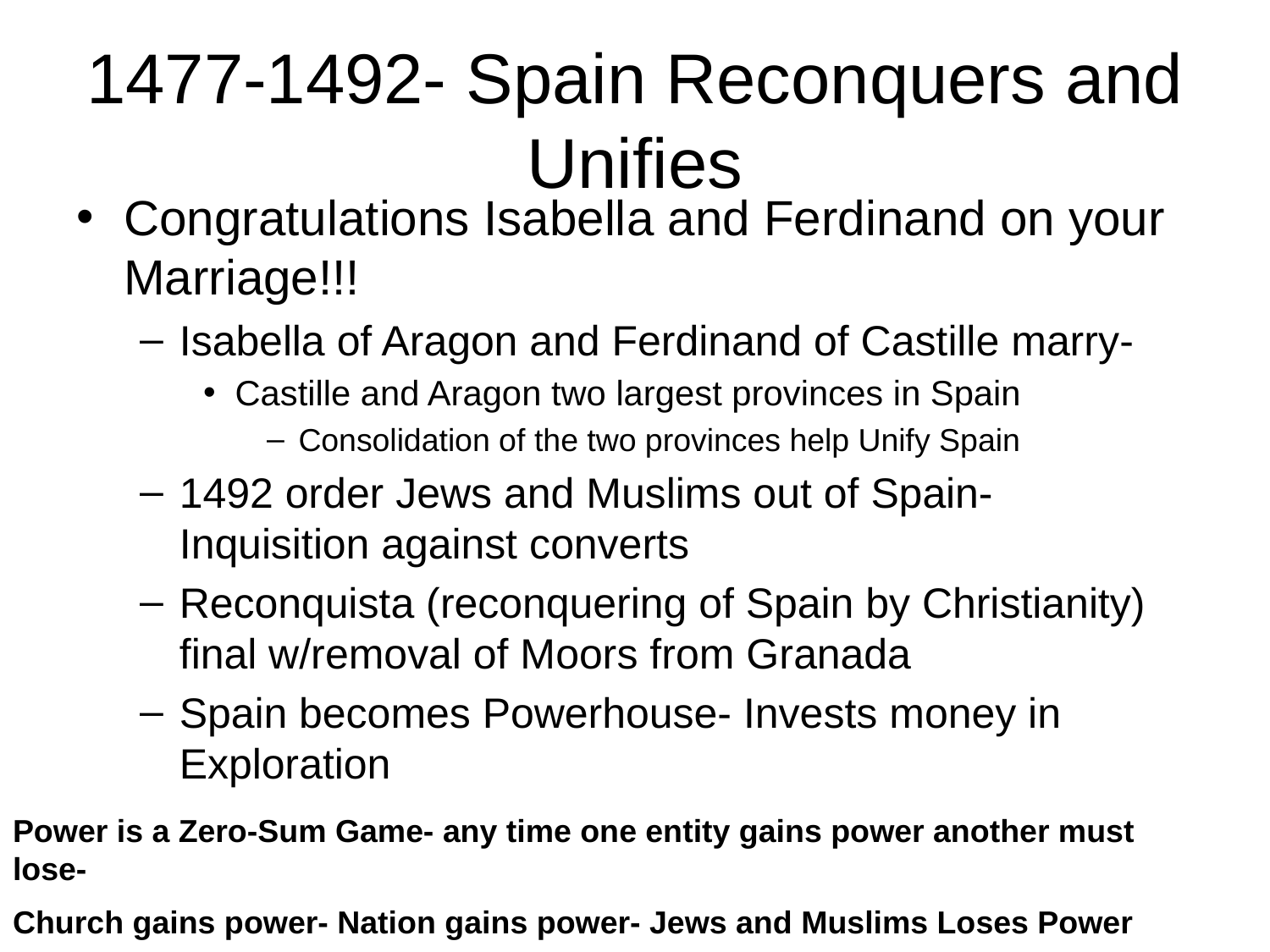

# 1477-1492- Spain Reconquers and Unifies
Congratulations Isabella and Ferdinand on your Marriage!!!
Isabella of Aragon and Ferdinand of Castille marry-
Castille and Aragon two largest provinces in Spain
Consolidation of the two provinces help Unify Spain
1492 order Jews and Muslims out of Spain- Inquisition against converts
Reconquista (reconquering of Spain by Christianity) final w/removal of Moors from Granada
Spain becomes Powerhouse- Invests money in Exploration
Power is a Zero-Sum Game- any time one entity gains power another must lose-
Church gains power- Nation gains power- Jews and Muslims Loses Power